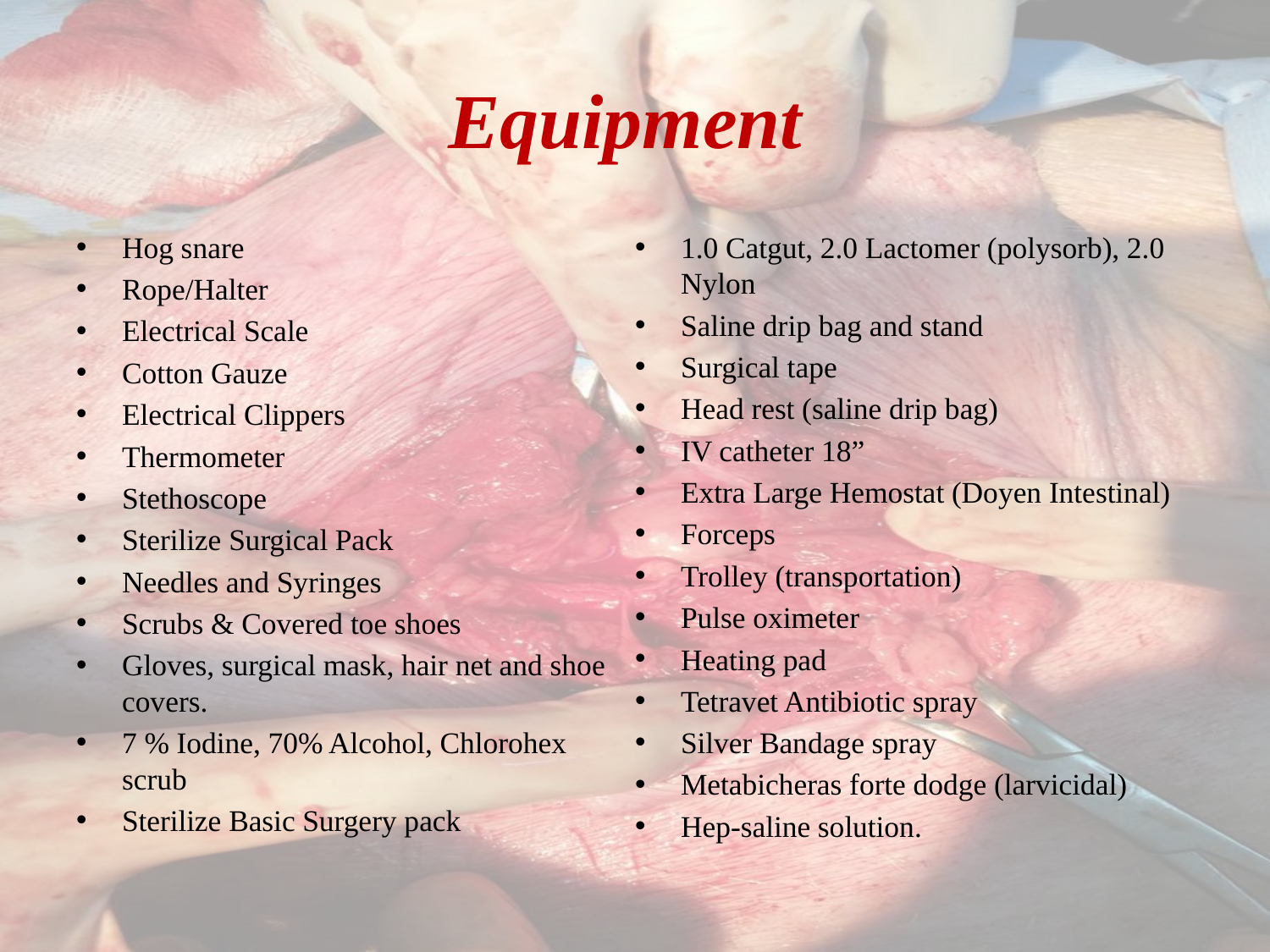

# Equipment
Hog snare
Rope/Halter
Electrical Scale
Cotton Gauze
Electrical Clippers
Thermometer
Stethoscope
Sterilize Surgical Pack
Needles and Syringes
Scrubs & Covered toe shoes
Gloves, surgical mask, hair net and shoe covers.
7 % Iodine, 70% Alcohol, Chlorohex scrub
Sterilize Basic Surgery pack
1.0 Catgut, 2.0 Lactomer (polysorb), 2.0 Nylon
Saline drip bag and stand
Surgical tape
Head rest (saline drip bag)
IV catheter 18”
Extra Large Hemostat (Doyen Intestinal)
Forceps
Trolley (transportation)
Pulse oximeter
Heating pad
Tetravet Antibiotic spray
Silver Bandage spray
Metabicheras forte dodge (larvicidal)
Hep-saline solution.